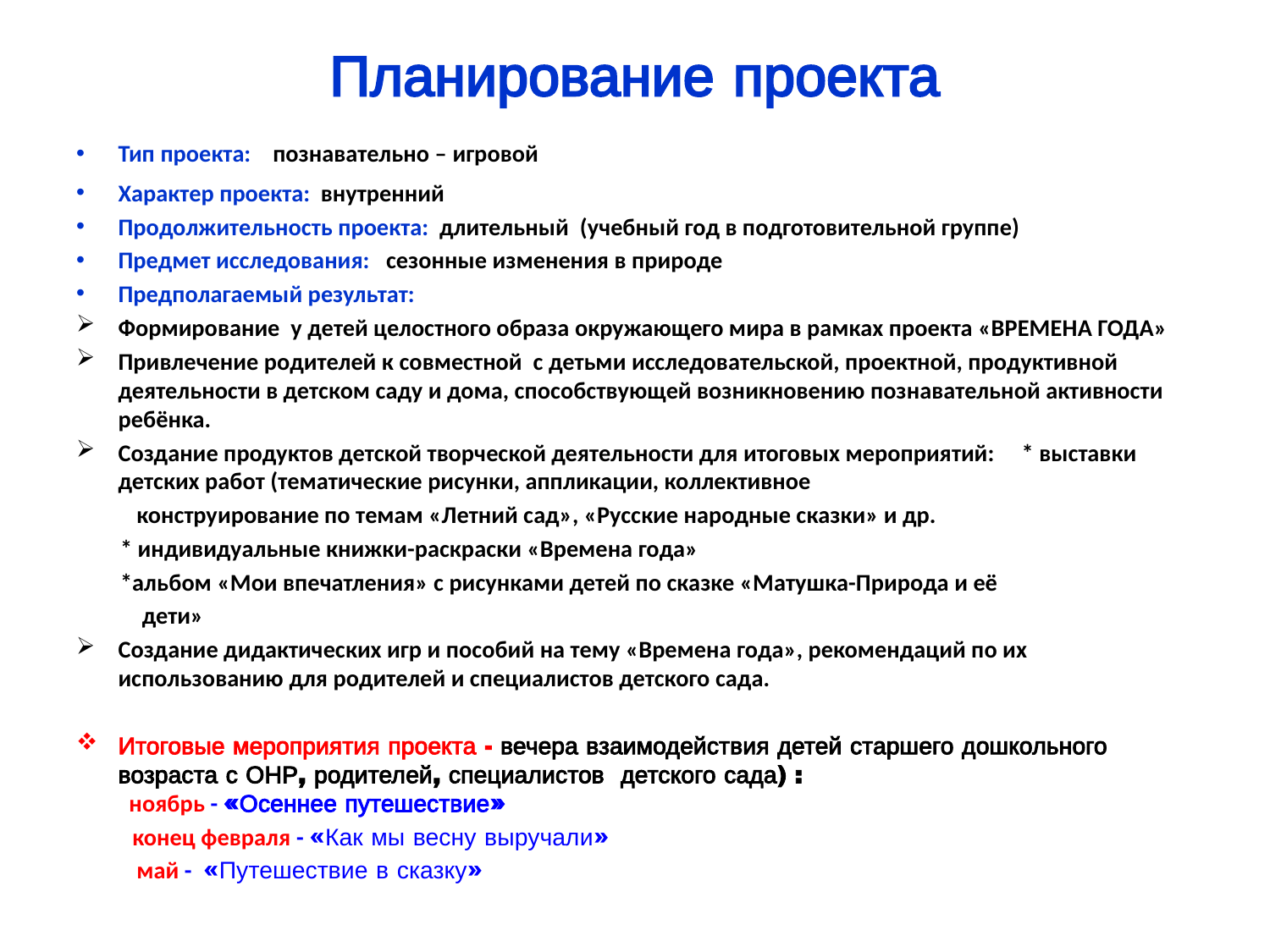

# Планирование проекта
Тип проекта:    познавательно – игровой
Характер проекта:  внутренний
Продолжительность проекта:  длительный  (учебный год в подготовительной группе)
Предмет исследования:   сезонные изменения в природе
Предполагаемый результат:
Формирование  у детей целостного образа окружающего мира в рамках проекта «ВРЕМЕНА ГОДА»
Привлечение родителей к совместной  с детьми исследовательской, проектной, продуктивной деятельности в детском саду и дома, способствующей возникновению познавательной активности ребёнка.
Создание продуктов детской творческой деятельности для итоговых мероприятий:     * выставки детских работ (тематические рисунки, аппликации, коллективное
           конструирование по темам «Летний сад», «Русские народные сказки» и др.
        * индивидуальные книжки-раскраски «Времена года»
        *альбом «Мои впечатления» с рисунками детей по сказке «Матушка-Природа и её
            дети»
Создание дидактических игр и пособий на тему «Времена года», рекомендаций по их использованию для родителей и специалистов детского сада.

Итоговые мероприятия проекта - вечера взаимодействия детей старшего дошкольного возраста с ОНР, родителей, специалистов  детского сада) :
  ноябрь - «Осеннее путешествие»
       конец февраля - «Как мы весну выручали»
           май -  «Путешествие в сказку»